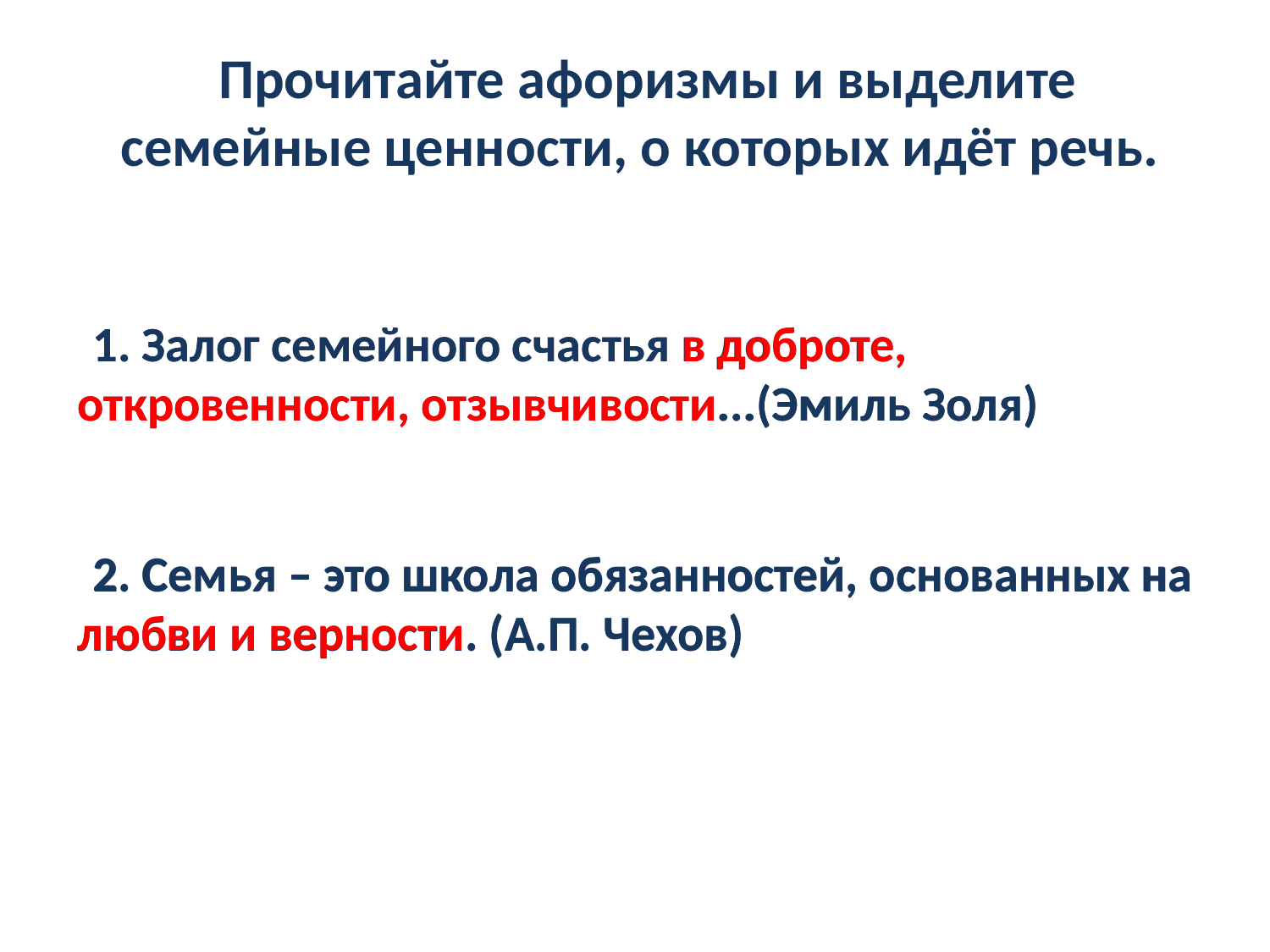

Прочитайте афоризмы и выделите семейные ценности, о которых идёт речь.
1. Залог семейного счастья в доброте, откровенности, отзывчивости...(Эмиль Золя)
1. Залог семейного счастья в доброте, откровенности, отзывчивости...(Эмиль Золя)

2. Семья – это школа обязанностей, основанных на любви и верности. (А.П. Чехов)

2. Семья – это школа обязанностей, основанных на любви и верности. (А.П. Чехов)